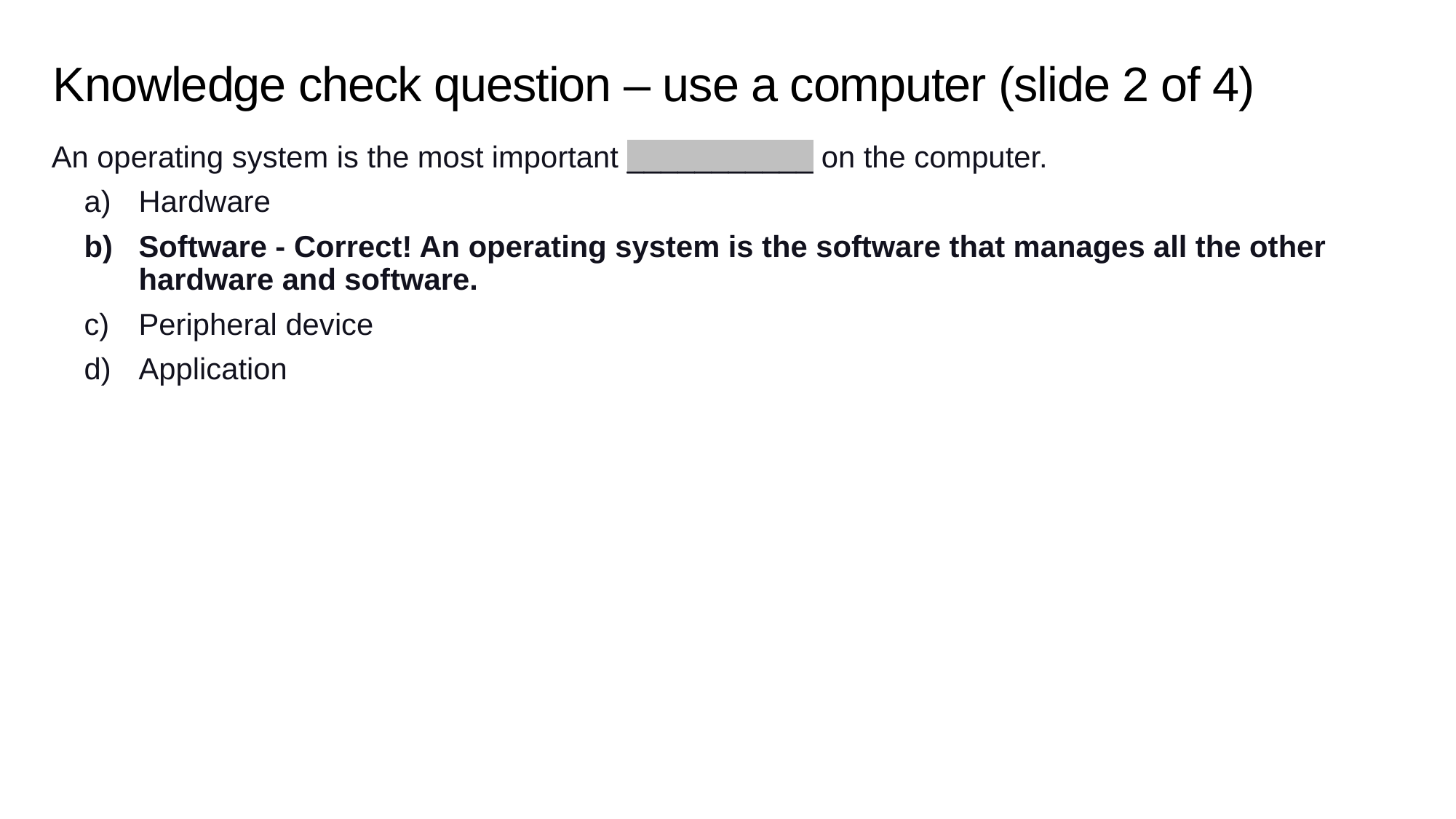

# Knowledge check question – use a computer (slide 2 of 4)
An operating system is the most important ___________ on the computer.
Hardware
Software - Correct! An operating system is the software that manages all the other hardware and software.
Peripheral device
Application